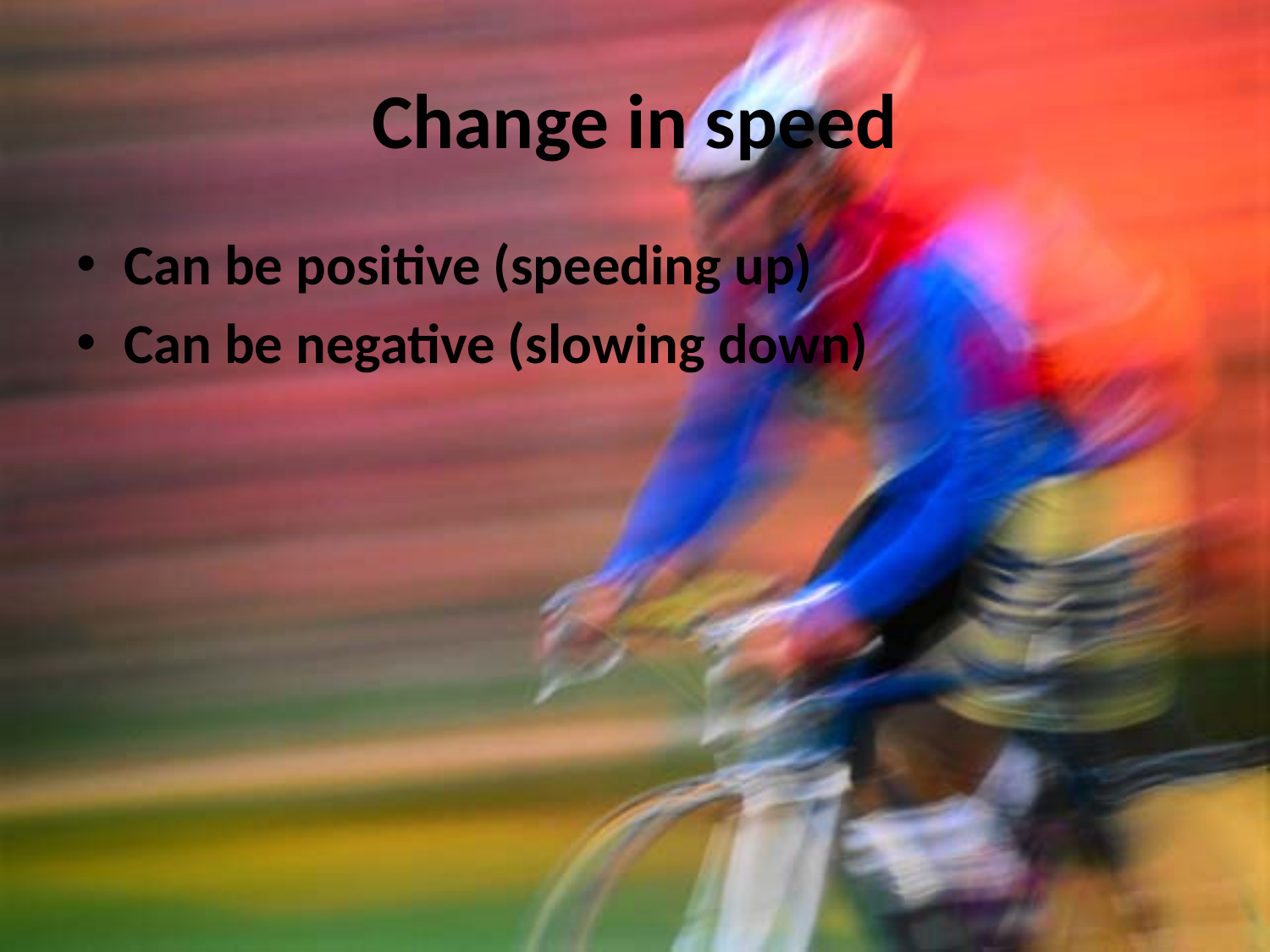

# Change in speed
Can be positive (speeding up)
Can be negative (slowing down)